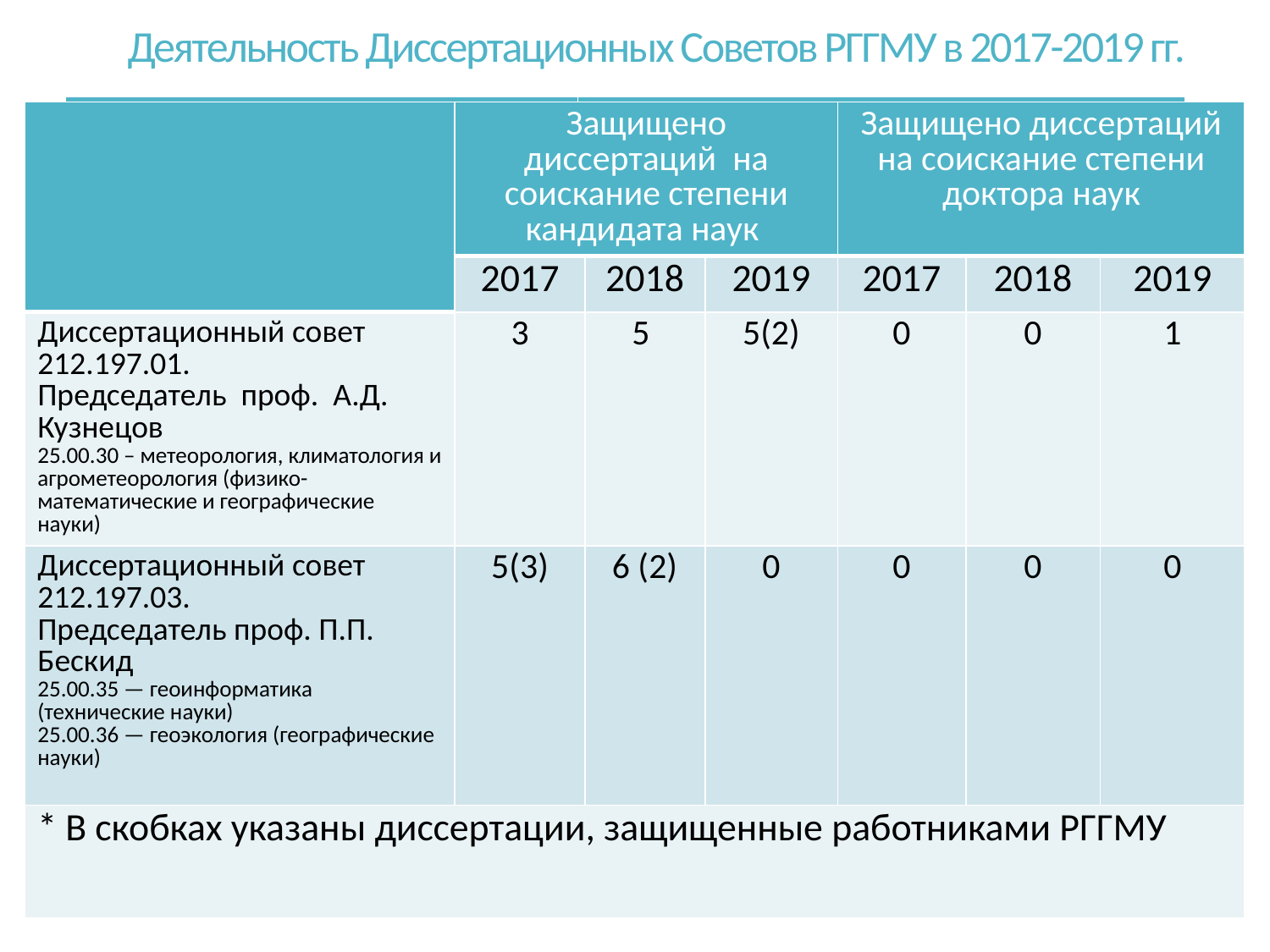

# Деятельность Диссертационных Советов РГГМУ в 2017-2019 гг.
|  | Защищено диссертаций на соискание степени кандидата наук |  |  |
| --- | --- | --- | --- |
|  | 2017 | 2018 | Планируется в 2019 |
| Диссертационный совет 212.197.01. Председатель проф. А.Д. Кузнецов Специальность: 25.00.30 – метеорология, климатология и агрометеорология (физико-математические и географические науки) | 3 | 5 |  |
|  | Защищено диссертаций на соискание степени кандидата наук |  |  | Защищено диссертаций на соискание степени доктора наук |  |  |
| --- | --- | --- | --- | --- | --- | --- |
|  | 2017 | 2018 | 2019 | 2017 | 2018 | 2019 |
| Диссертационный совет 212.197.01. Председатель проф. А.Д. Кузнецов 25.00.30 – метеорология, климатология и агрометеорология (физико-математические и географические науки) | 3 | 5 | 5(2) | 0 | 0 | 1 |
| Диссертационный совет 212.197.03. Председатель проф. П.П. Бескид 25.00.35 — геоинформатика (технические науки) 25.00.36 — геоэкология (географические науки) | 5(3) | 6 (2) | 0 | 0 | 0 | 0 |
| \* В скобках указаны диссертации, защищенные работниками РГГМУ |  |  |  |  |  |  |